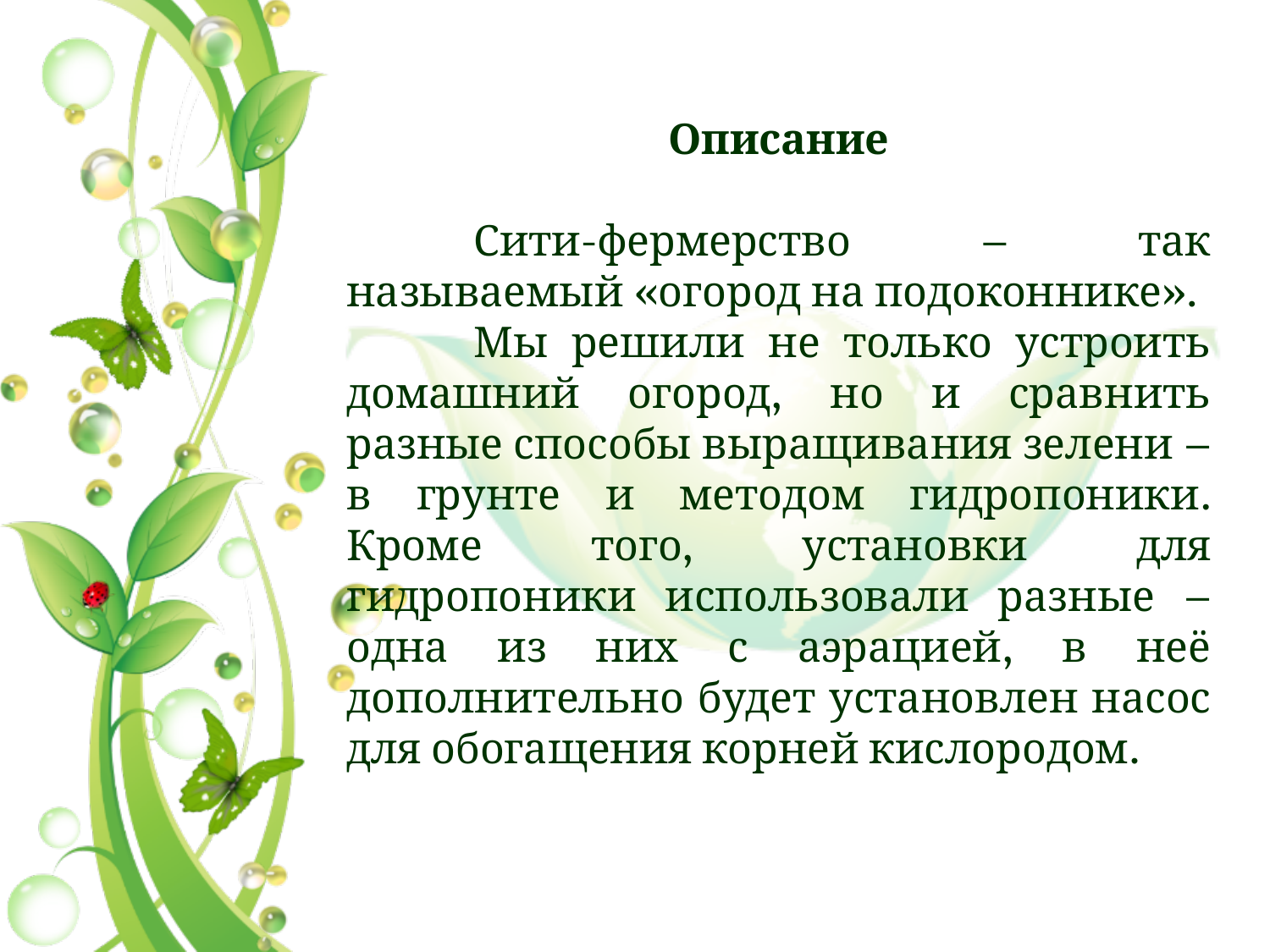

Описание

	Сити-фермерство – так называемый «огород на подоконнике».
	Мы решили не только устроить домашний огород, но и сравнить разные способы выращивания зелени – в грунте и методом гидропоники. Кроме того, установки для гидропоники использовали разные – одна из них с аэрацией, в неё дополнительно будет установлен насос для обогащения корней кислородом.